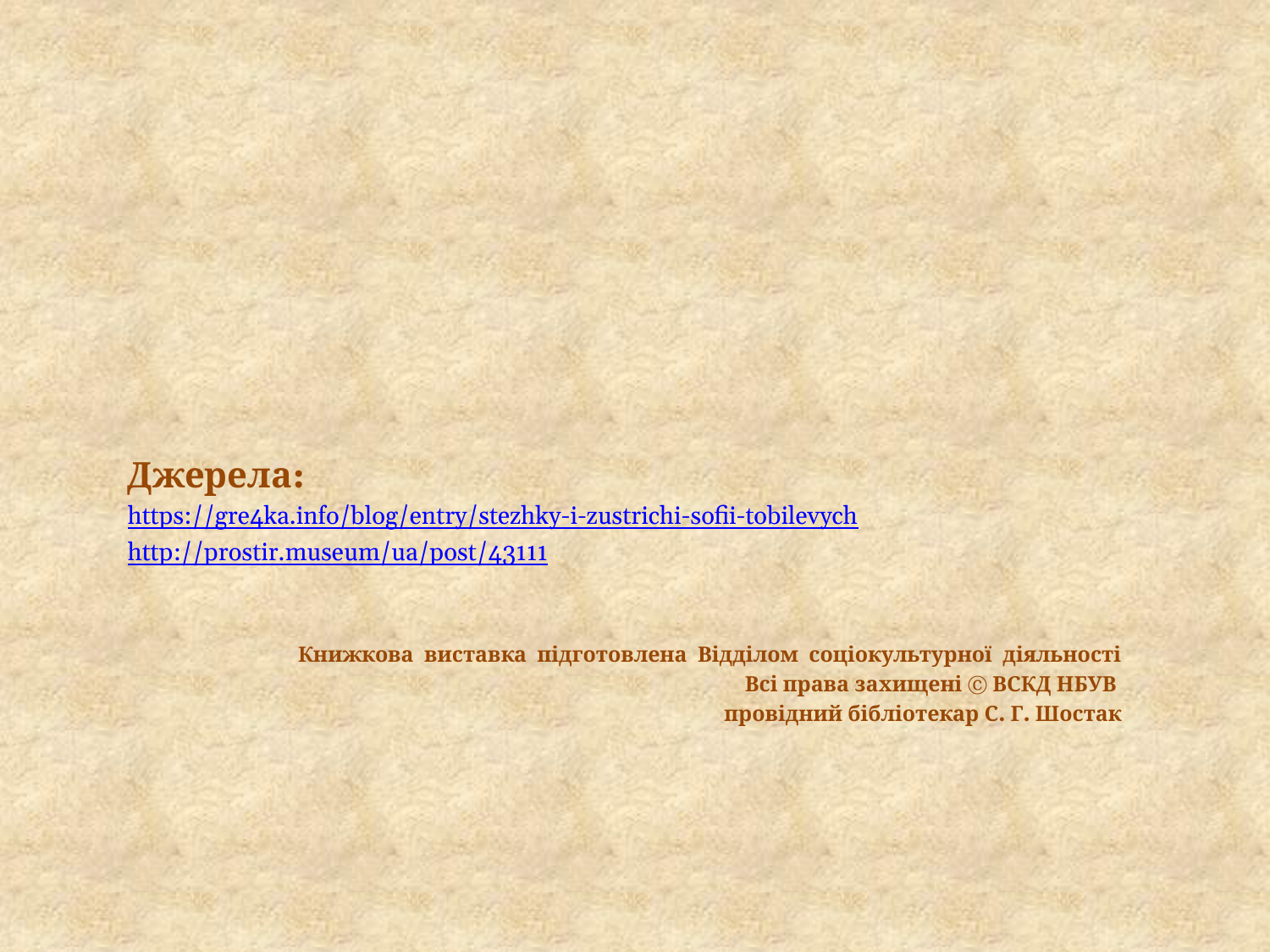

Джерела:
https://gre4ka.info/blog/entry/stezhky-i-zustrichi-sofii-tobilevych
http://prostir.museum/ua/post/43111

Книжкова  виставка  підготовлена  Відділом  соціокультурної  діяльності
Всі права захищені © ВСКД НБУВ
провідний бібліотекар С. Г. Шостак

#